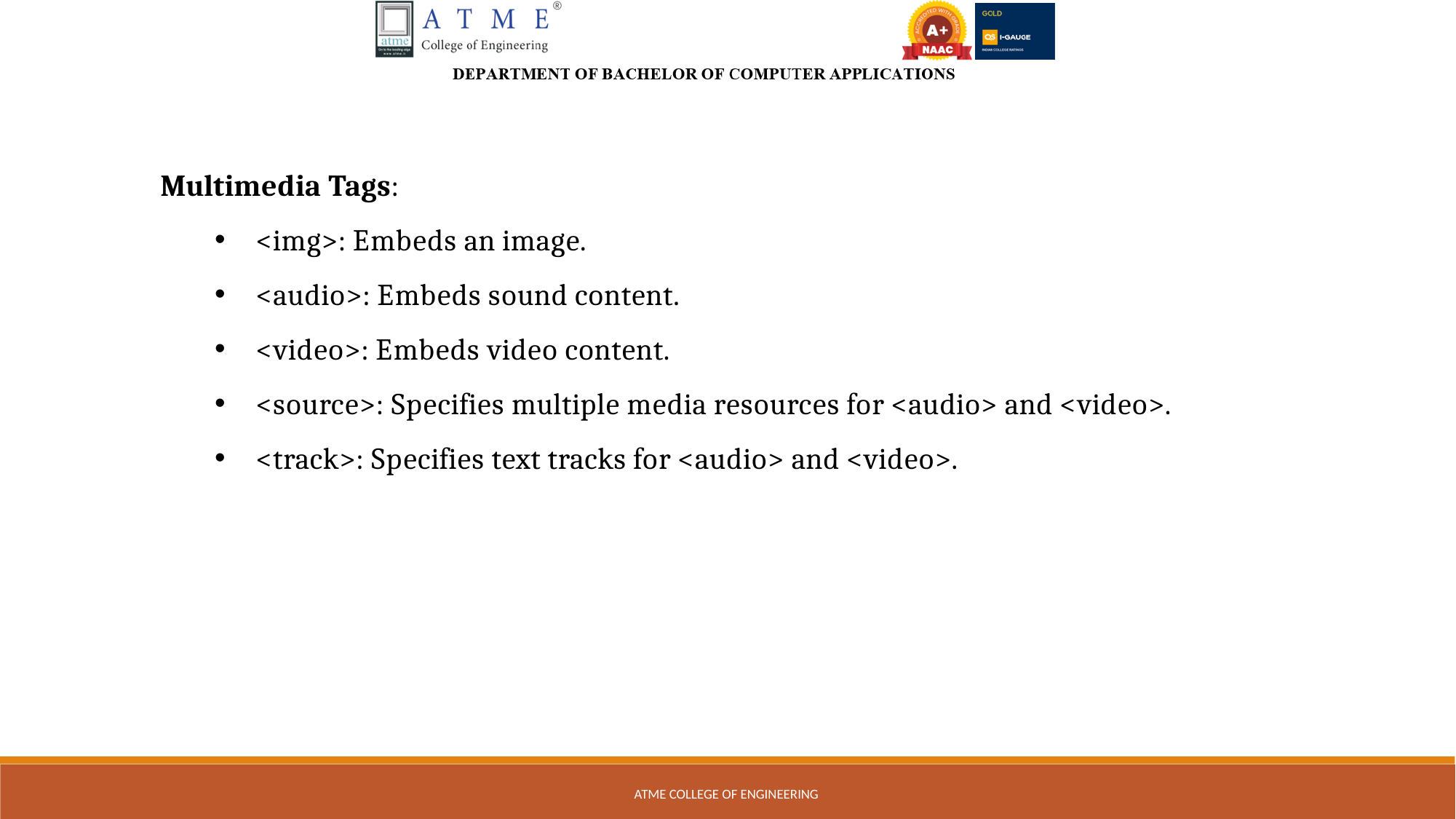

Multimedia Tags:
<img>: Embeds an image.
<audio>: Embeds sound content.
<video>: Embeds video content.
<source>: Specifies multiple media resources for <audio> and <video>.
<track>: Specifies text tracks for <audio> and <video>.

ATME COLLEGE OF ENGINEERING